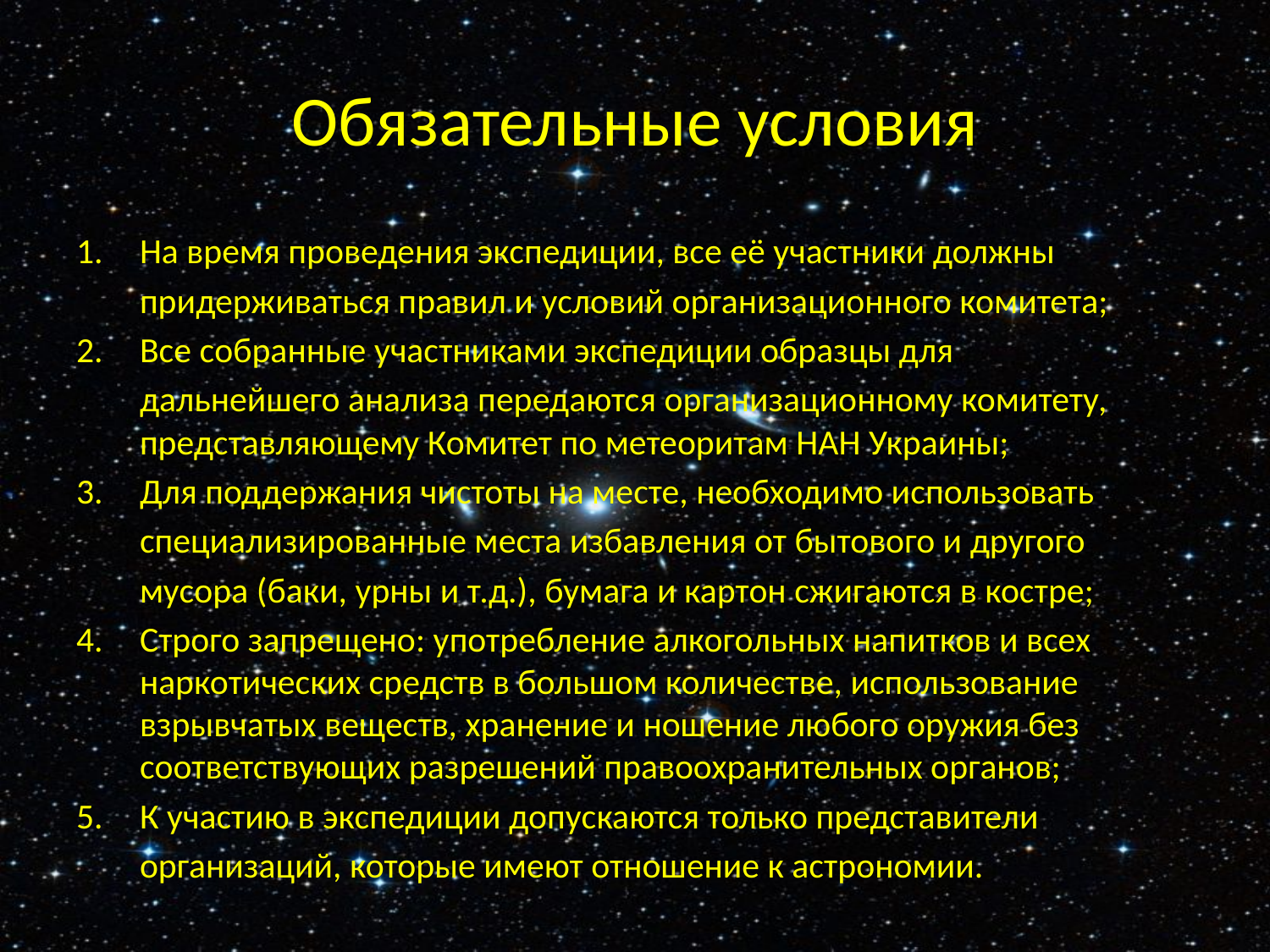

# Обязательные условия
На время проведения экспедиции, все её участники должны
	придерживаться правил и условий организационного комитета;
Все собранные участниками экспедиции образцы для
	дальнейшего анализа передаются организационному комитету, представляющему Комитет по метеоритам НАН Украины;
Для поддержания чистоты на месте, необходимо использовать
	специализированные места избавления от бытового и другого
	мусора (баки, урны и т.д.), бумага и картон сжигаются в костре;
Строго запрещено: употребление алкогольных напитков и всех наркотических средств в большом количестве, использование взрывчатых веществ, хранение и ношение любого оружия без соответствующих разрешений правоохранительных органов;
К участию в экспедиции допускаются только представители
	организаций, которые имеют отношение к астрономии.